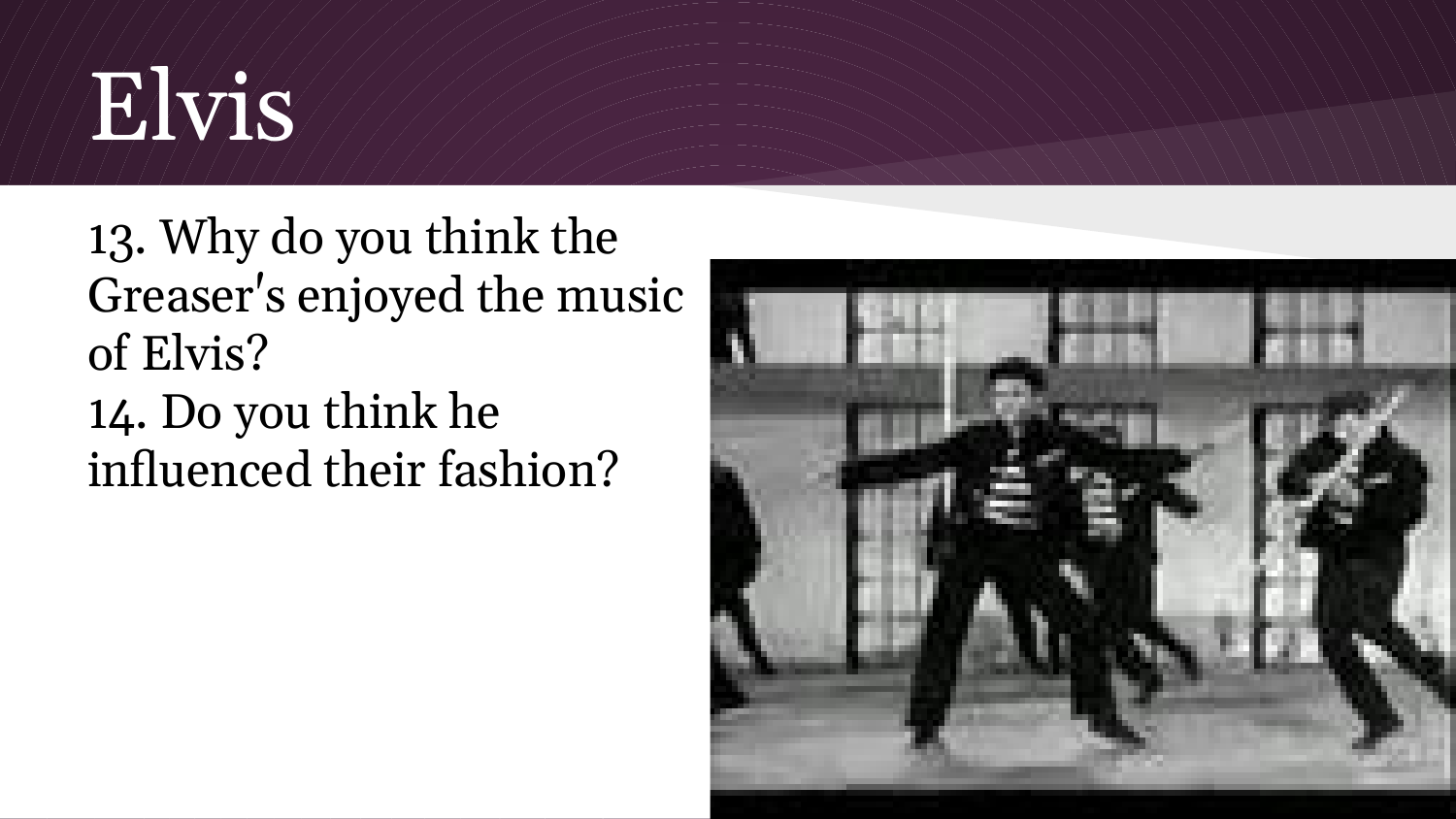

# Elvis
13. Why do you think the Greaser's enjoyed the music of Elvis?
14. Do you think he influenced their fashion?